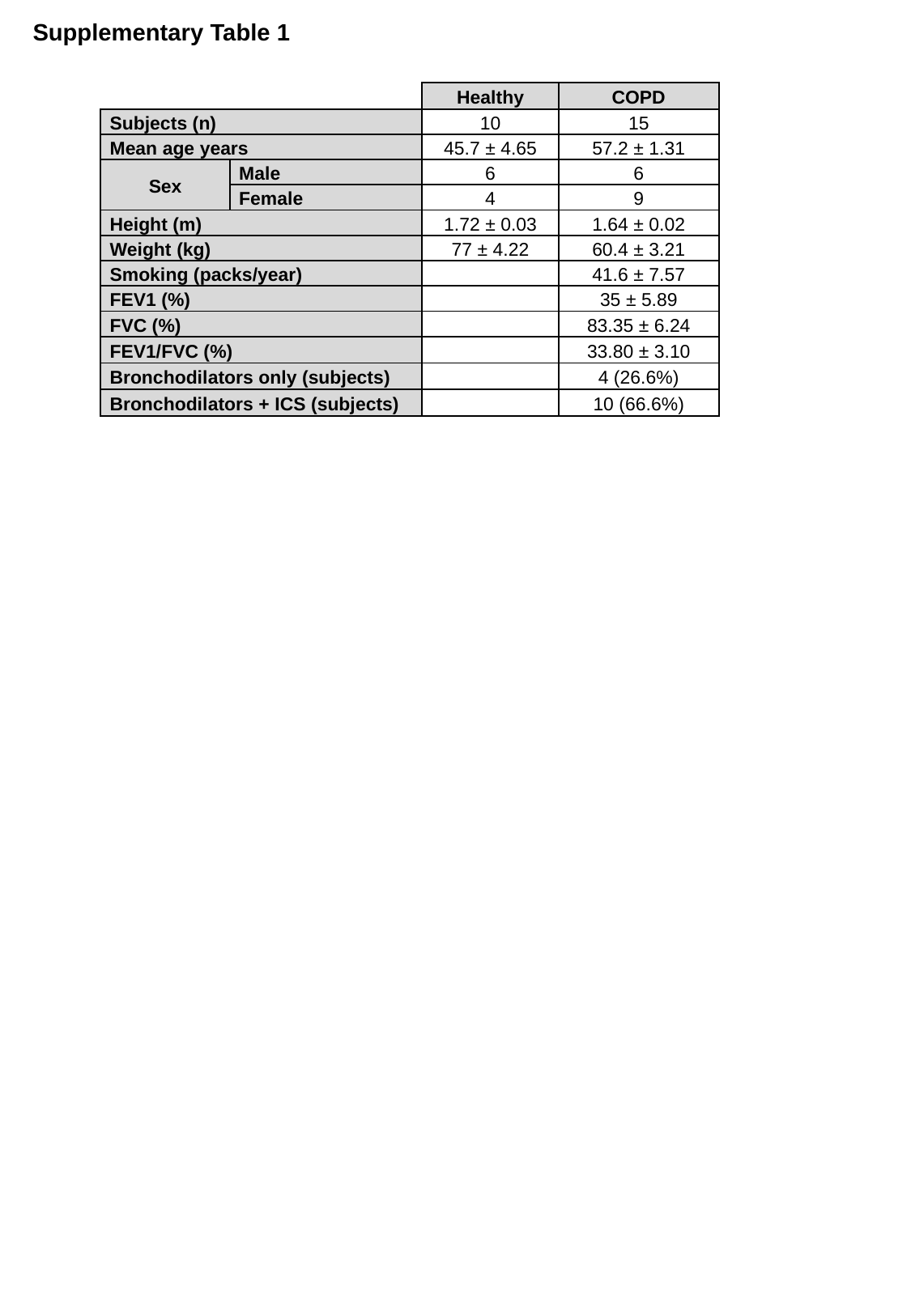

Supplementary Table 1
|  |  | Healthy | COPD |
| --- | --- | --- | --- |
| Subjects (n) |  | 10 | 15 |
| Mean age years |  | 45.7 ± 4.65 | 57.2 ± 1.31 |
| Sex | Male | 6 | 6 |
|  | Female | 4 | 9 |
| Height (m) |  | 1.72 ± 0.03 | 1.64 ± 0.02 |
| Weight (kg) |  | 77 ± 4.22 | 60.4 ± 3.21 |
| Smoking (packs/year) |  |  | 41.6 ± 7.57 |
| FEV1 (%) |  |  | 35 ± 5.89 |
| FVC (%) |  |  | 83.35 ± 6.24 |
| FEV1/FVC (%) |  |  | 33.80 ± 3.10 |
| Bronchodilators only (subjects) |  |  | 4 (26.6%) |
| Bronchodilators + ICS (subjects) |  |  | 10 (66.6%) |